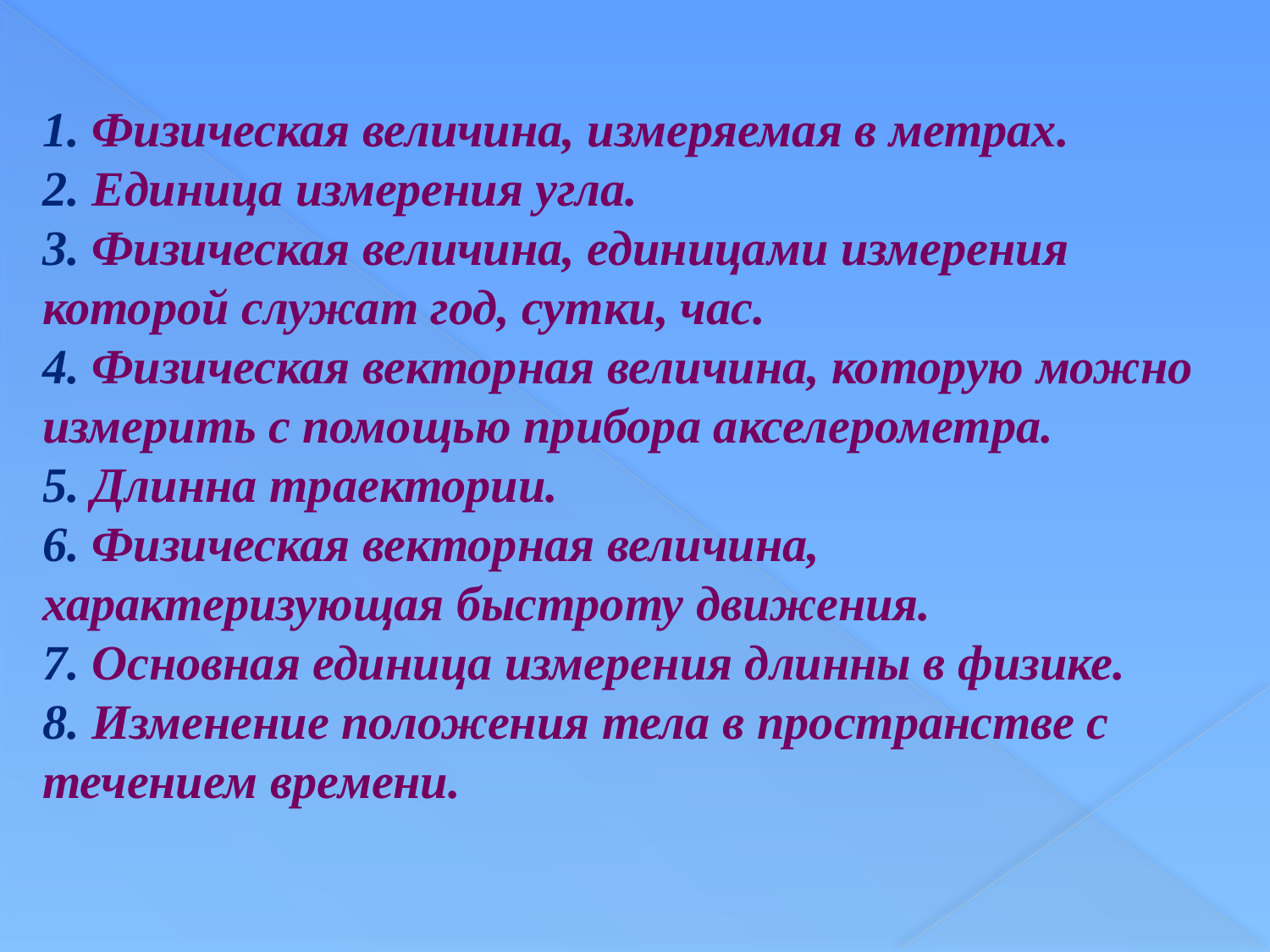

1. Физическая величина, измеряемая в метрах.
2. Единица измерения угла.
3. Физическая величина, единицами измерения которой служат год, сутки, час.
4. Физическая векторная величина, которую можно измерить с помощью прибора акселерометра.
5. Длинна траектории.
6. Физическая векторная величина, характеризующая быстроту движения.
7. Основная единица измерения длинны в физике.
8. Изменение положения тела в пространстве с течением времени.